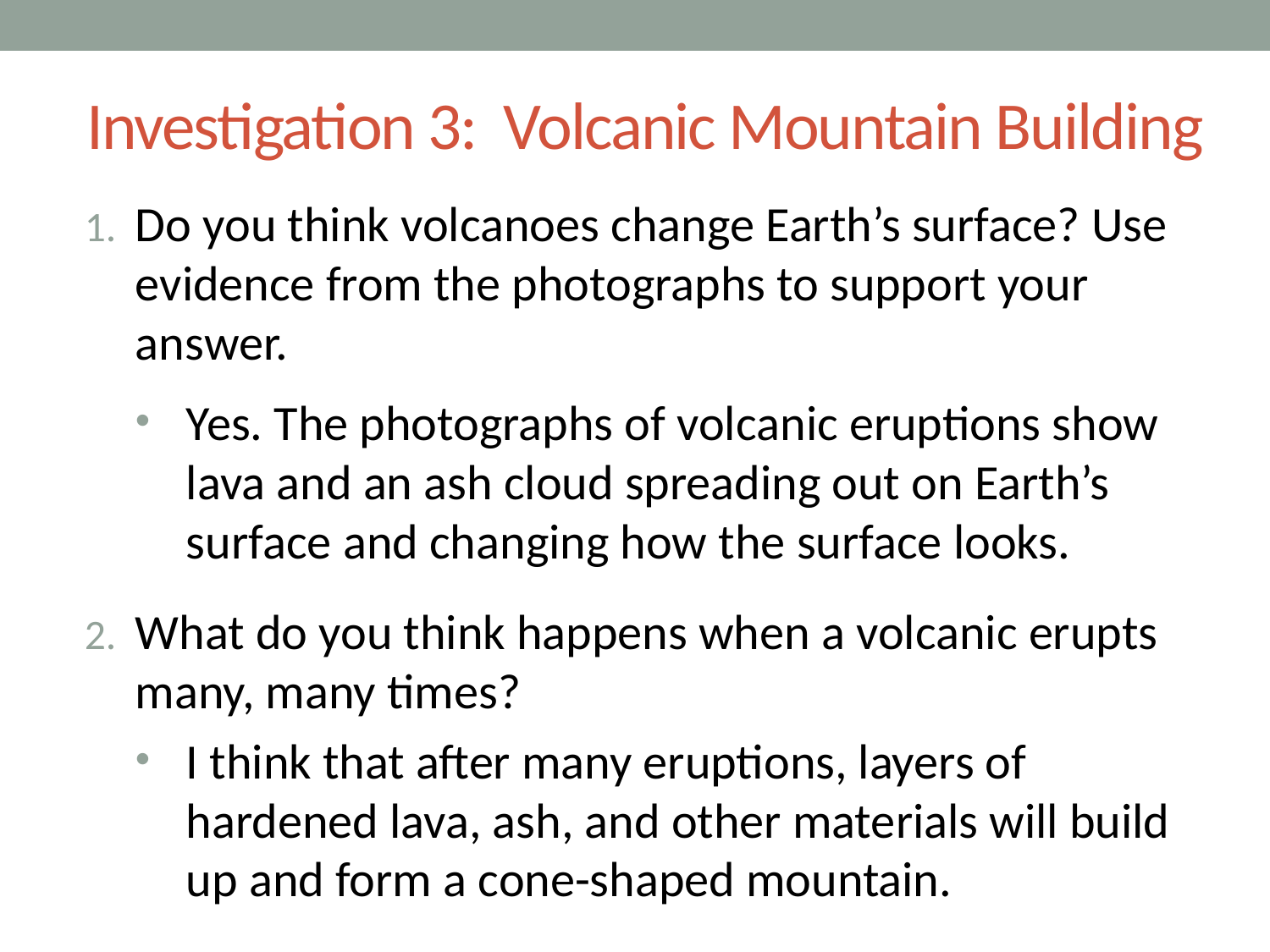

# Investigation 3:  Volcanic Mountain Building
Do you think volcanoes change Earth’s surface? Use evidence from the photographs to support your answer.
Yes. The photographs of volcanic eruptions show lava and an ash cloud spreading out on Earth’s surface and changing how the surface looks.
What do you think happens when a volcanic erupts many, many times?
I think that after many eruptions, layers of hardened lava, ash, and other materials will build up and form a cone-shaped mountain.